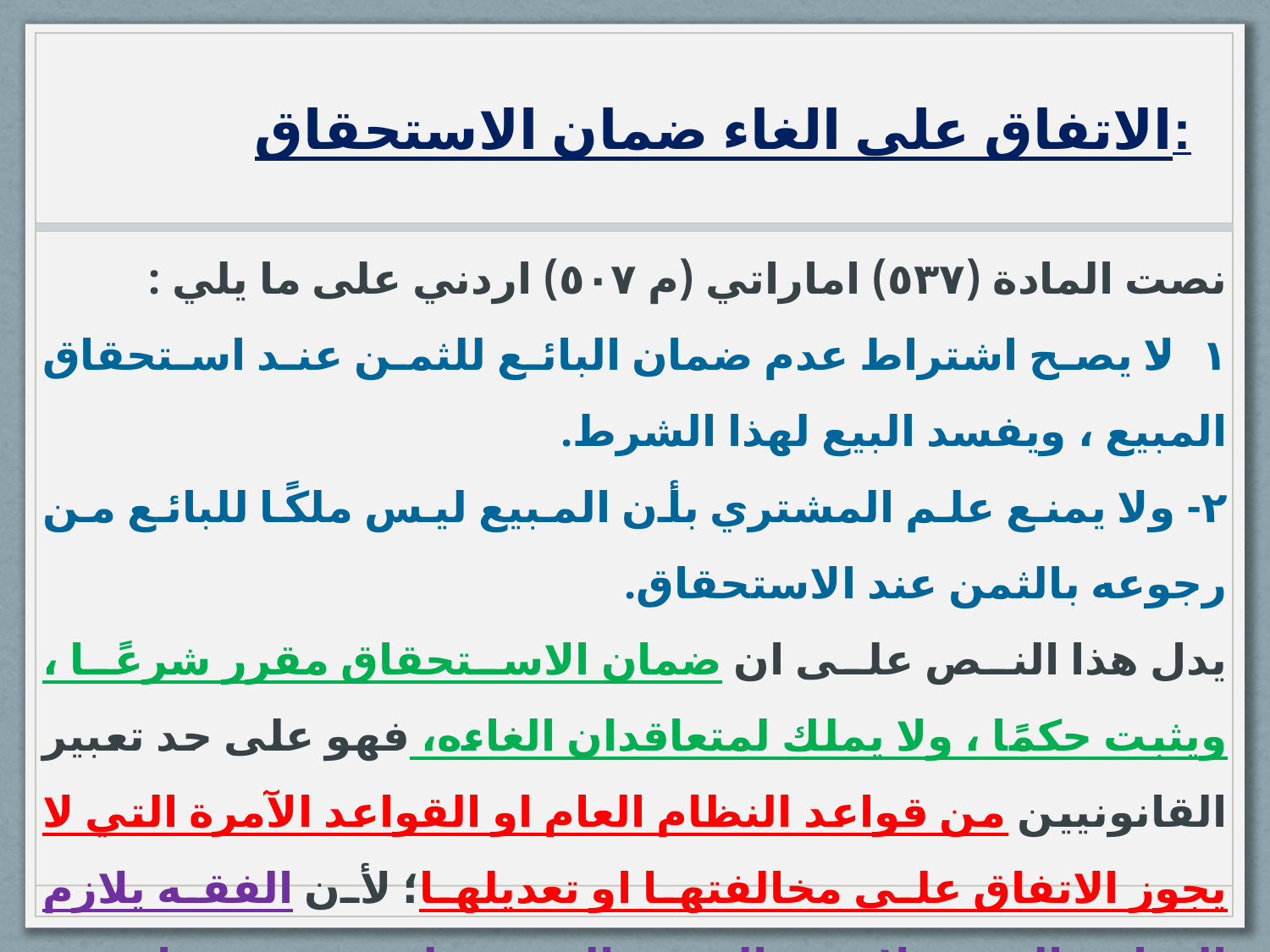

# الاتفاق على الغاء ضمان الاستحقاق:
نصت المادة (٥٣٧) اماراتي (م ٥٠٧) اردني على ما يلي :
١- لا يصح اشتراط عدم ضمان البائع للثمن عند استحقاق المبيع ، ويفسد البيع لهذا الشرط.
٢- ولا يمنع علم المشتري بأن المبيع ليس ملكًا للبائع من رجوعه بالثمن عند الاستحقاق.
يدل هذا النص على ان ضمان الاستحقاق مقرر شرعًا ، ويثبت حكمًا ، ولا يملك لمتعاقدان الغاءه، فهو على حد تعبير القانونيين من قواعد النظام العام او القواعد الآمرة التي لا يجوز الاتفاق على مخالفتها او تعديلها؛ لأن الفقه يلازم العدل و الحق، ولا يجيز الغرر و الضرر، ولو رضي به صاحبه.